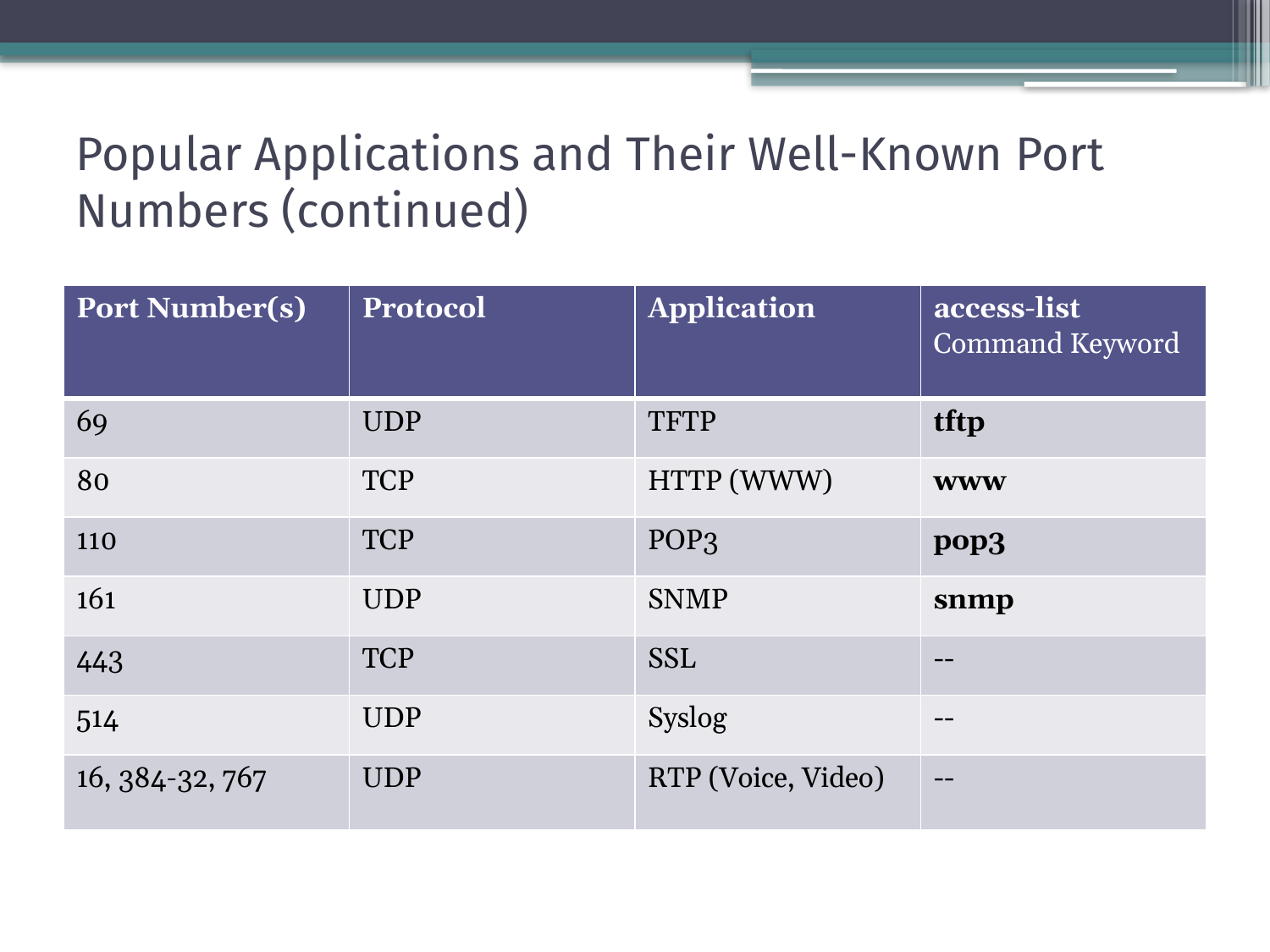

# Popular Applications and Their Well-Known Port Numbers (continued)
| Port Number(s) | Protocol | Application | access-list Command Keyword |
| --- | --- | --- | --- |
| 69 | UDP | TFTP | tftp |
| 80 | TCP | HTTP (WWW) | www |
| 110 | TCP | POP3 | pop3 |
| 161 | UDP | SNMP | snmp |
| 443 | TCP | SSL | -- |
| 514 | UDP | Syslog | -- |
| 16, 384-32, 767 | UDP | RTP (Voice, Video) | -- |